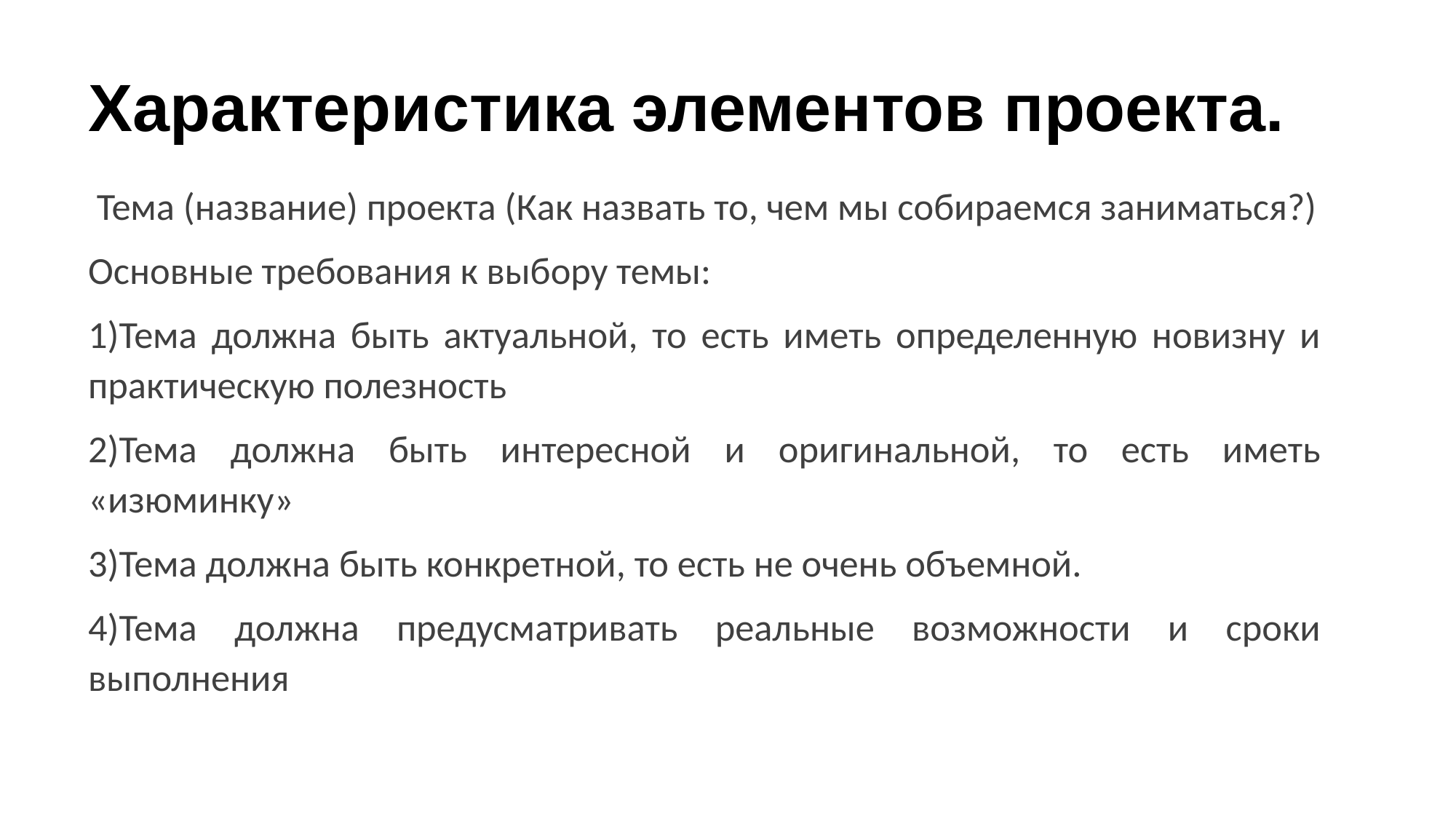

# Характеристика элементов проекта.
 Тема (название) проекта (Как назвать то, чем мы собираемся заниматься?)
Основные требования к выбору темы:
1)Тема должна быть актуальной, то есть иметь определенную новизну и практическую полезность
2)Тема должна быть интересной и оригинальной, то есть иметь «изюминку»
3)Тема должна быть конкретной, то есть не очень объемной.
4)Тема должна предусматривать реальные возможности и сроки выполнения